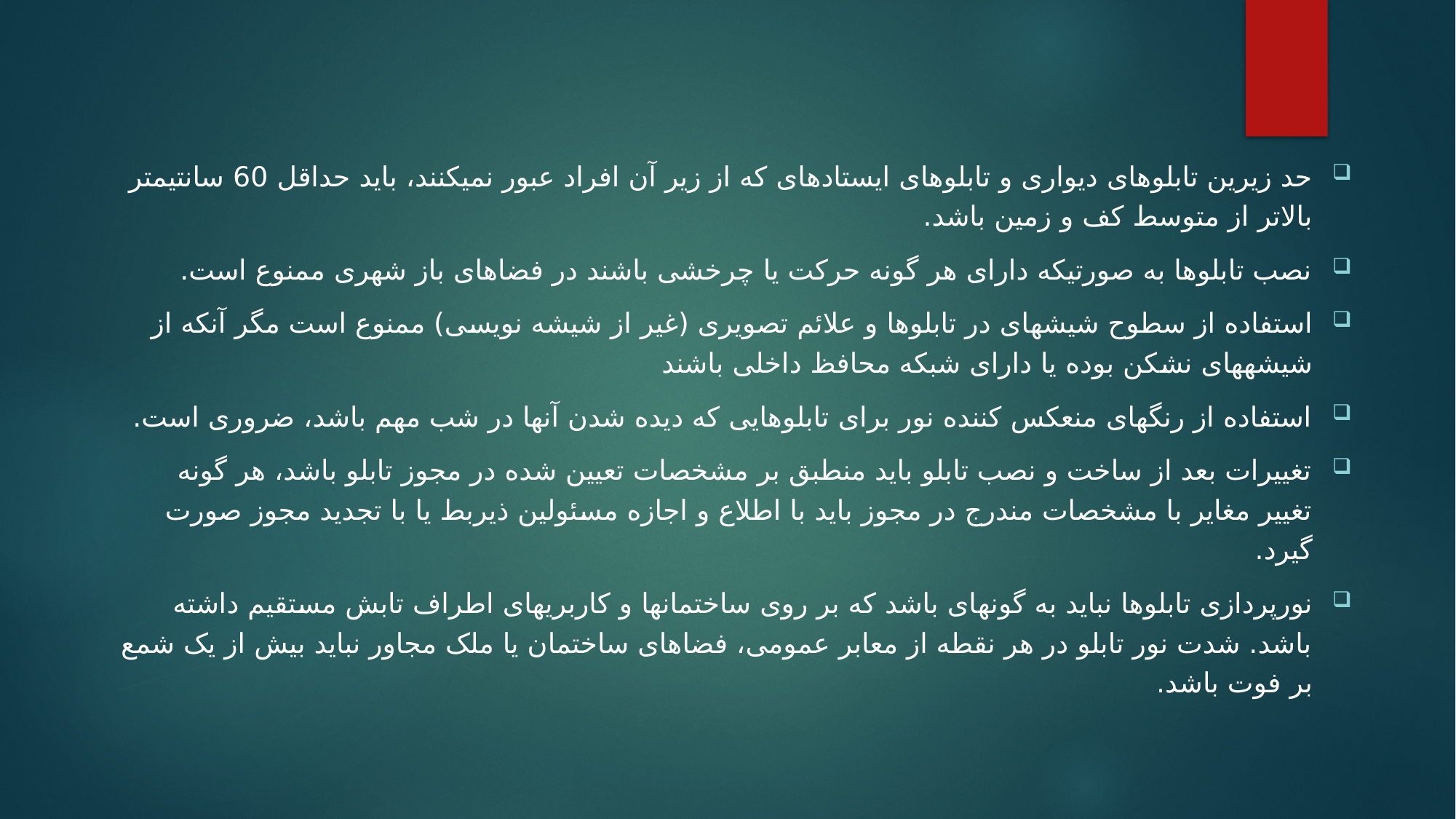

حد زیرین تابلوهای دیواری و تابلوهای ایستاده­ای که از زیر آن افراد عبور نمی­کنند، باید حداقل 60 سانتیمتر بالاتر از متوسط کف و زمین باشد.
نصب تابلوها به صورتیکه دارای هر گونه حرکت یا چرخشی باشند در فضاهای باز شهری ممنوع است.
استفاده از سطوح شیشه­ای در تابلوها و علائم تصویری (غیر از شیشه نویسی) ممنوع است مگر آنکه از شیشه­های نشکن بوده یا دارای شبکه محافظ داخلی باشند
استفاده از رنگهای منعکس کننده نور برای تابلوهایی که دیده شدن آنها در شب مهم باشد، ضروری است.
تغییرات بعد از ساخت و نصب تابلو باید منطبق بر مشخصات تعیین شده در مجوز تابلو باشد، هر گونه تغییر مغایر با مشخصات مندرج در مجوز باید با اطلاع و اجازه مسئولین ذیربط یا با تجدید مجوز صورت گیرد.
نورپردازی تابلوها نباید به گونه­ای باشد که بر روی ساختمانها و کاربریهای اطراف تابش مستقیم داشته باشد. شدت نور تابلو در هر نقطه از معابر عمومی، فضاهای ساختمان یا ملک مجاور نباید بیش از یک شمع بر فوت باشد.